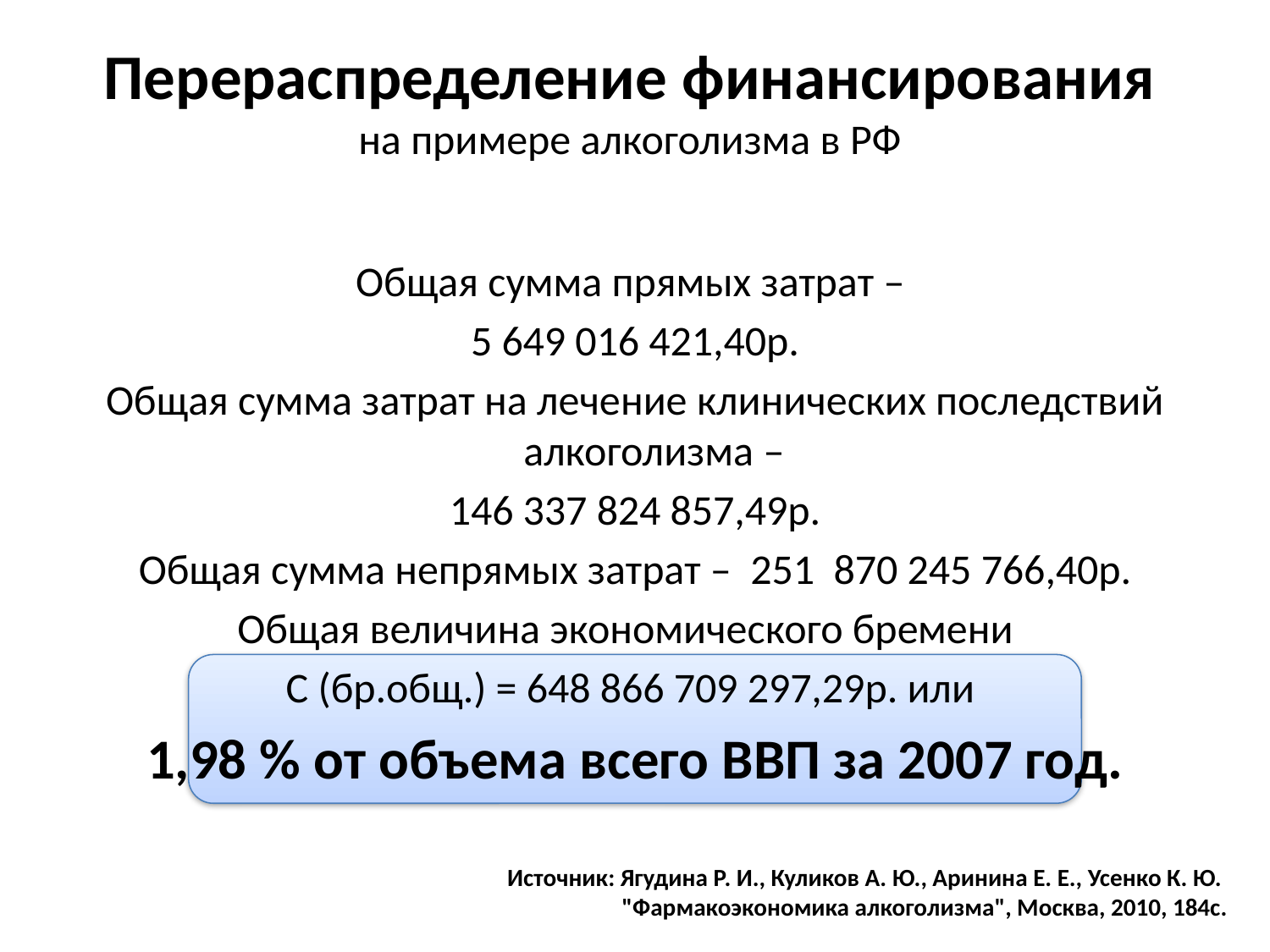

# Перераспределение финансирования на примере алкоголизма в РФ
Общая сумма прямых затрат –
5 649 016 421,40р.
Общая сумма затрат на лечение клинических последствий алкоголизма –
146 337 824 857,49р.
Общая сумма непрямых затрат –  251  870 245 766,40р.
Общая величина экономического бремени
C (бр.общ.) = 648 866 709 297,29р. или
1,98 % от объема всего ВВП за 2007 год.

Источник: Ягудина Р. И., Куликов А. Ю., Аринина Е. Е., Усенко К. Ю.
"Фармакоэкономика алкоголизма", Москва, 2010, 184с.